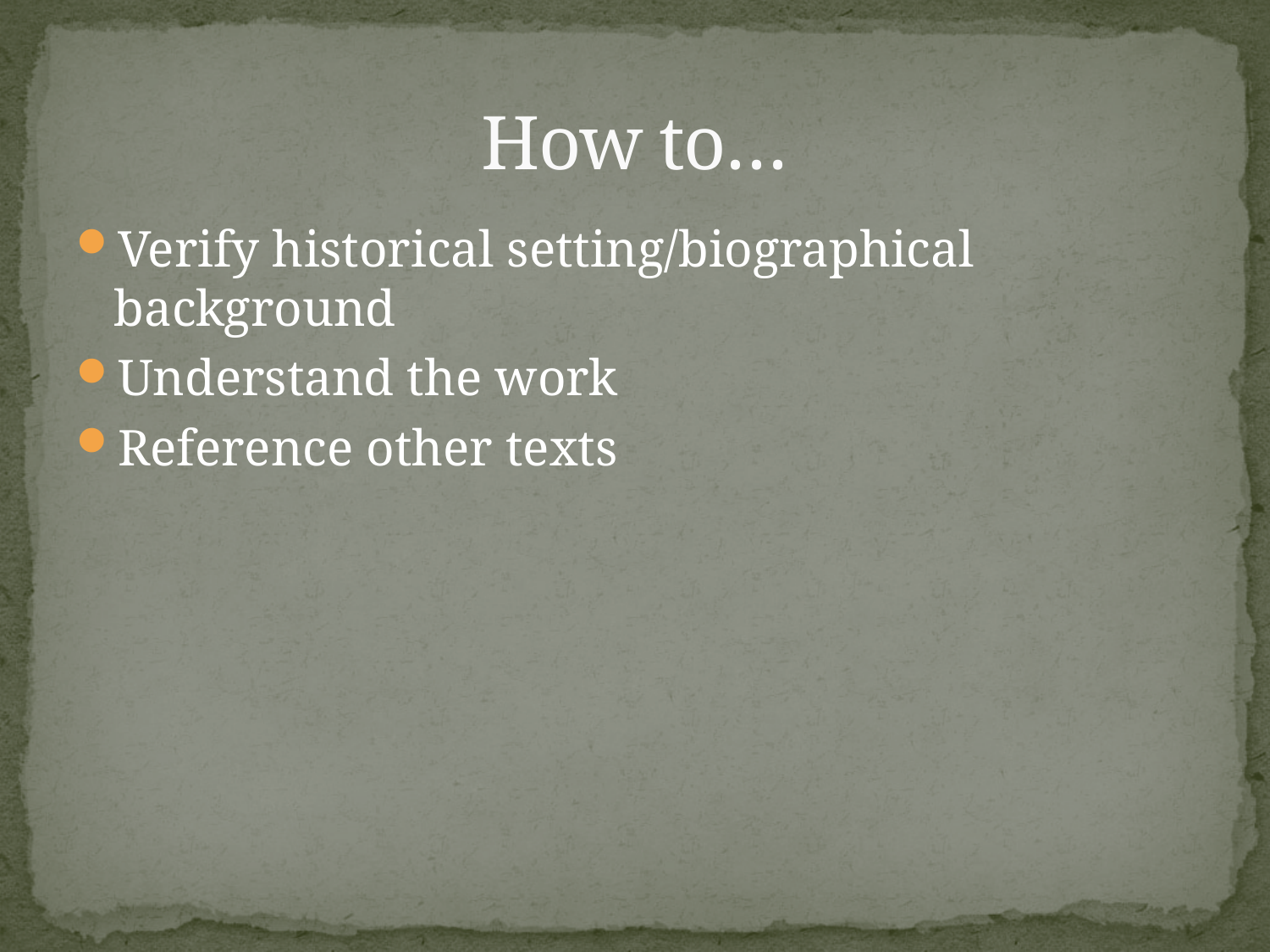

# How to…
Verify historical setting/biographical background
Understand the work
Reference other texts